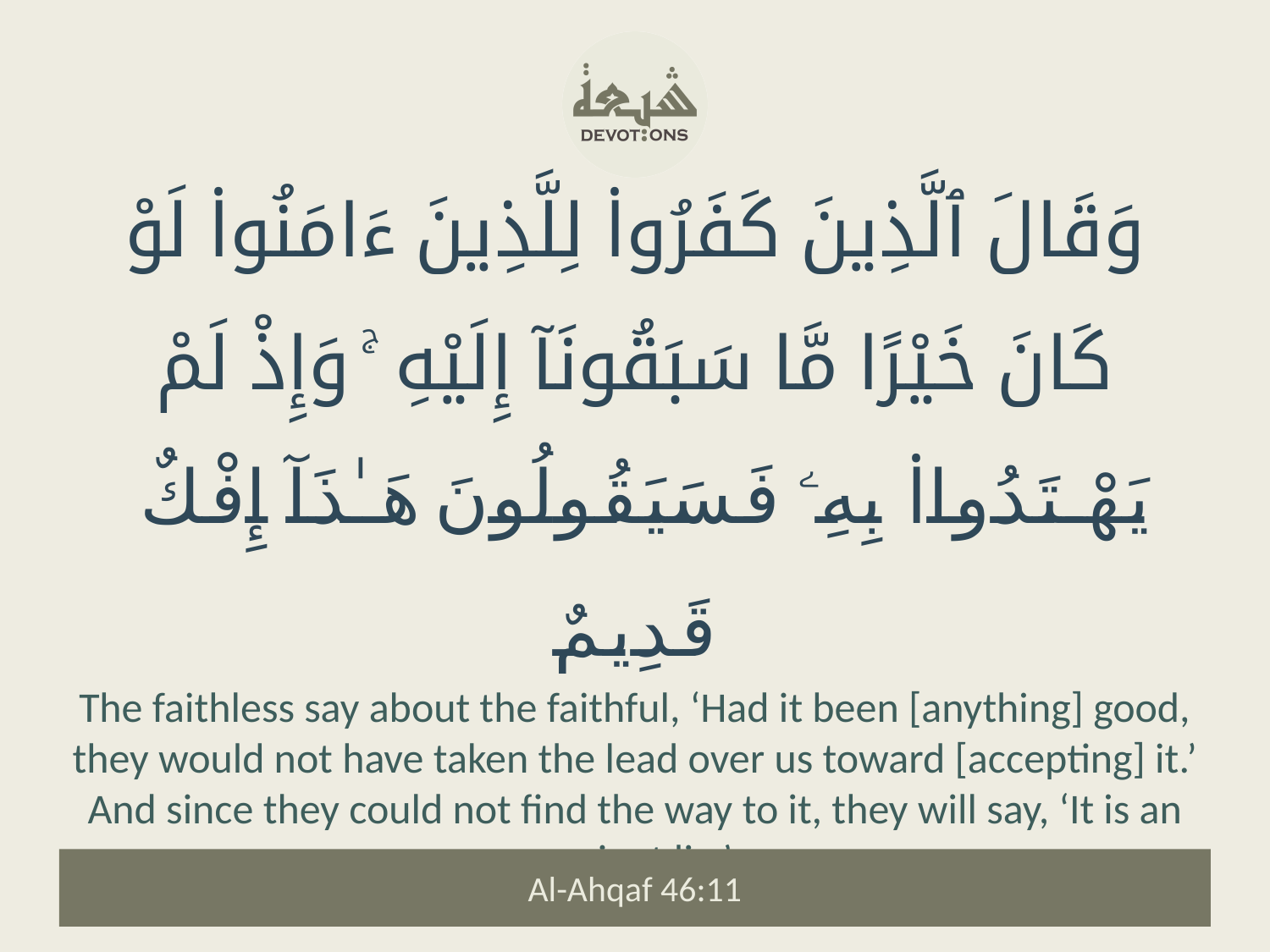

وَقَالَ ٱلَّذِينَ كَفَرُوا۟ لِلَّذِينَ ءَامَنُوا۟ لَوْ كَانَ خَيْرًا مَّا سَبَقُونَآ إِلَيْهِ ۚ وَإِذْ لَمْ يَهْتَدُوا۟ بِهِۦ فَسَيَقُولُونَ هَـٰذَآ إِفْكٌ قَدِيمٌ
The faithless say about the faithful, ‘Had it been [anything] good, they would not have taken the lead over us toward [accepting] it.’ And since they could not find the way to it, they will say, ‘It is an ancient lie.’
Al-Ahqaf 46:11